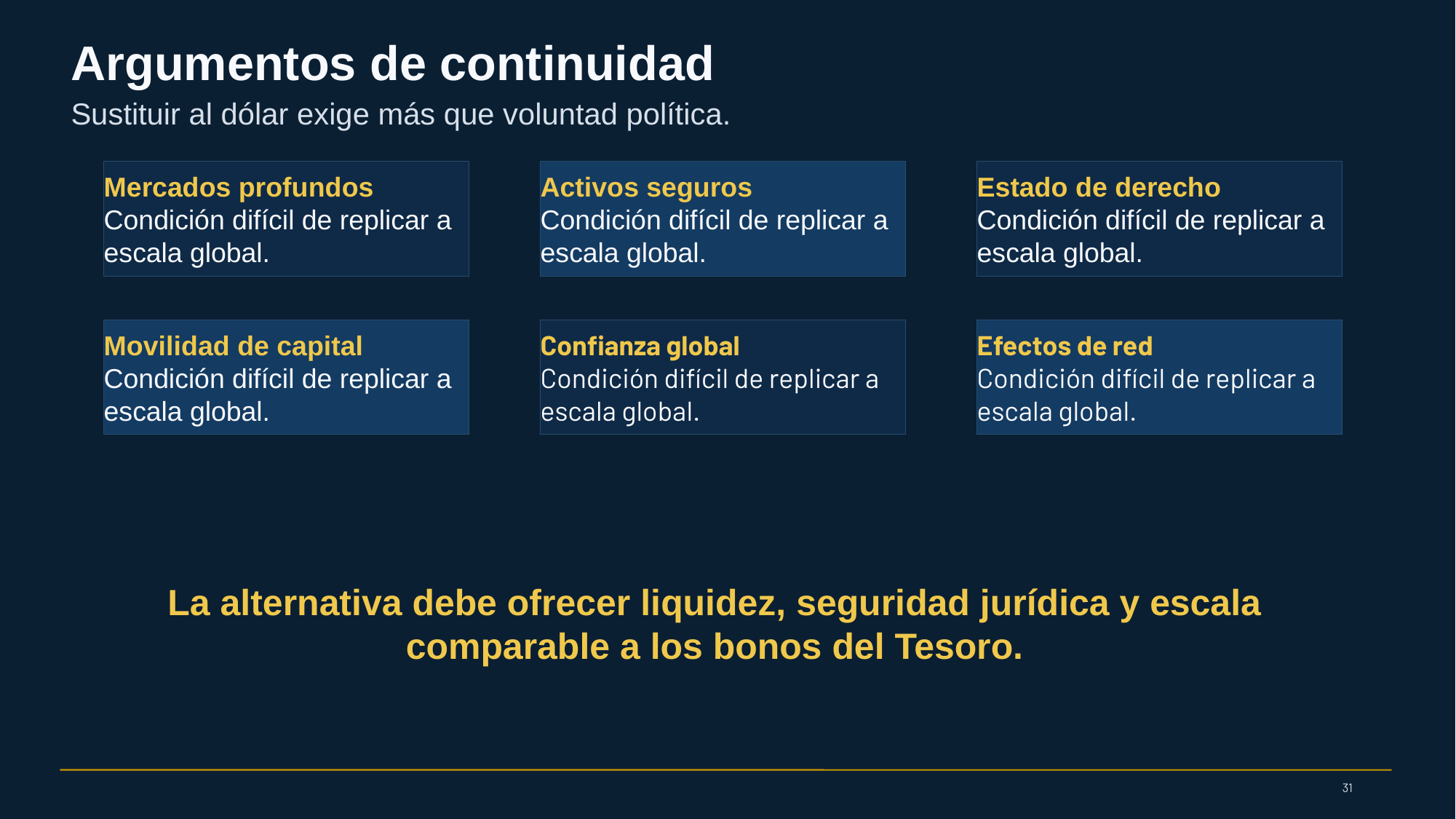

Argumentos de continuidad
Sustituir al dólar exige más que voluntad política.
Mercados profundos
Condición difícil de replicar a escala global.
Activos seguros
Condición difícil de replicar a escala global.
Estado de derecho
Condición difícil de replicar a escala global.
Movilidad de capital
Condición difícil de replicar a escala global.
Confianza global
Condición difícil de replicar a escala global.
Efectos de red
Condición difícil de replicar a escala global.
La alternativa debe ofrecer liquidez, seguridad jurídica y escala comparable a los bonos del Tesoro.
31